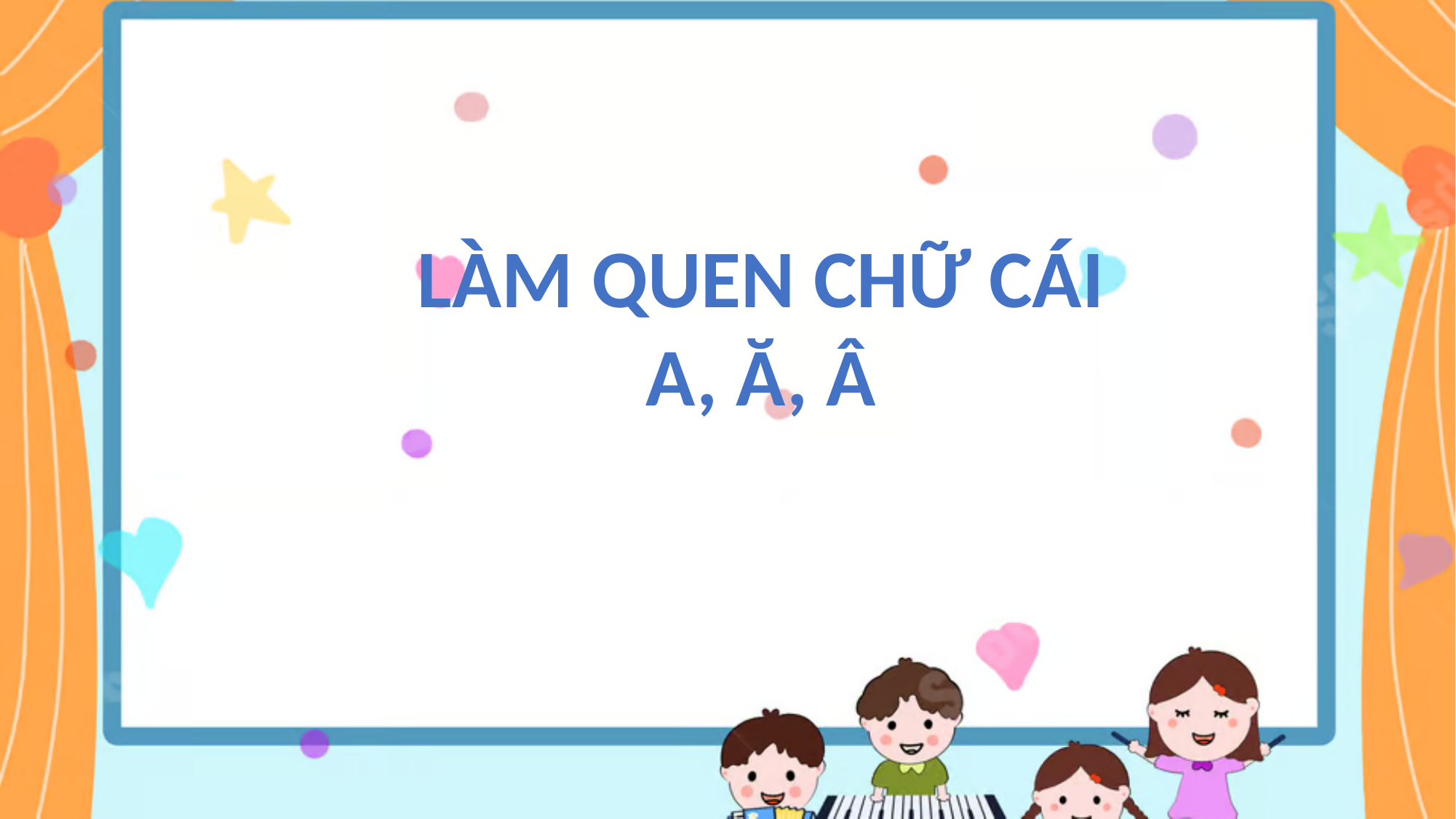

LÀM QUEN CHỮ CÁI
A, Ă, Â